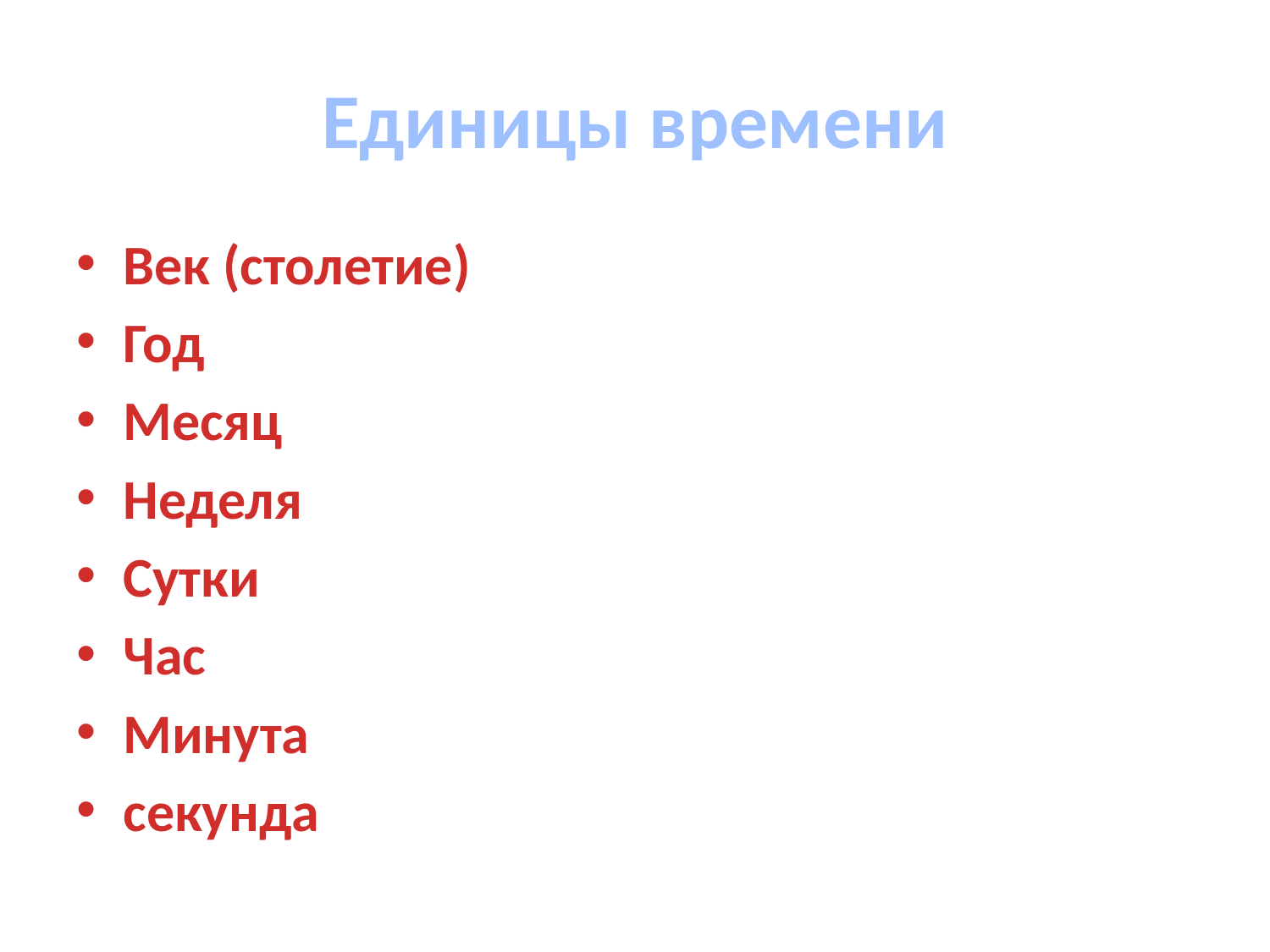

# Единицы времени
Век (столетие)
Год
Месяц
Неделя
Сутки
Час
Минута
секунда